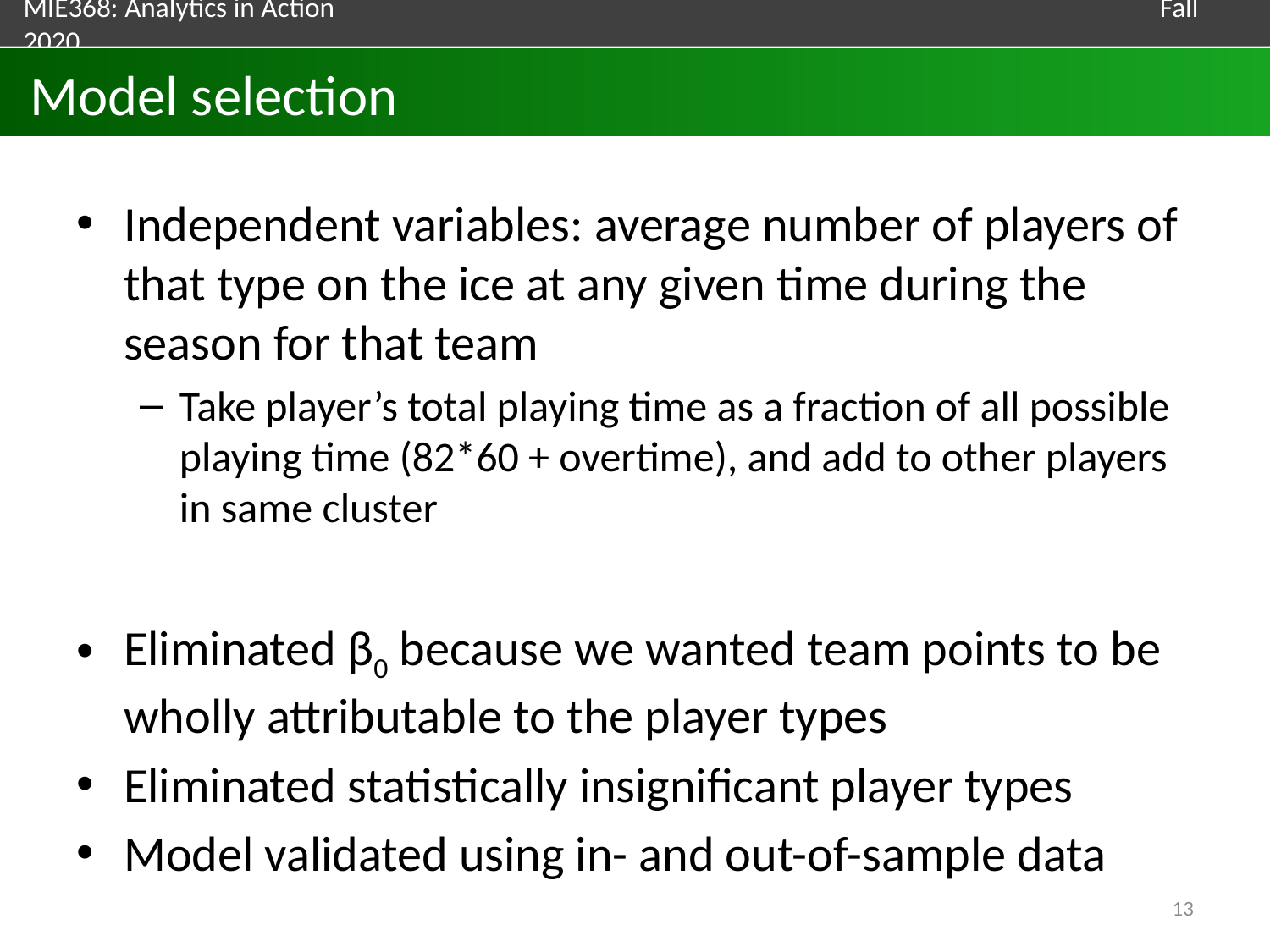

# Model selection
Independent variables: average number of players of that type on the ice at any given time during the season for that team
Take player’s total playing time as a fraction of all possible playing time (82*60 + overtime), and add to other players in same cluster

Eliminated β0 because we wanted team points to be wholly attributable to the player types
Eliminated statistically insignificant player types
Model validated using in- and out-of-sample data
13